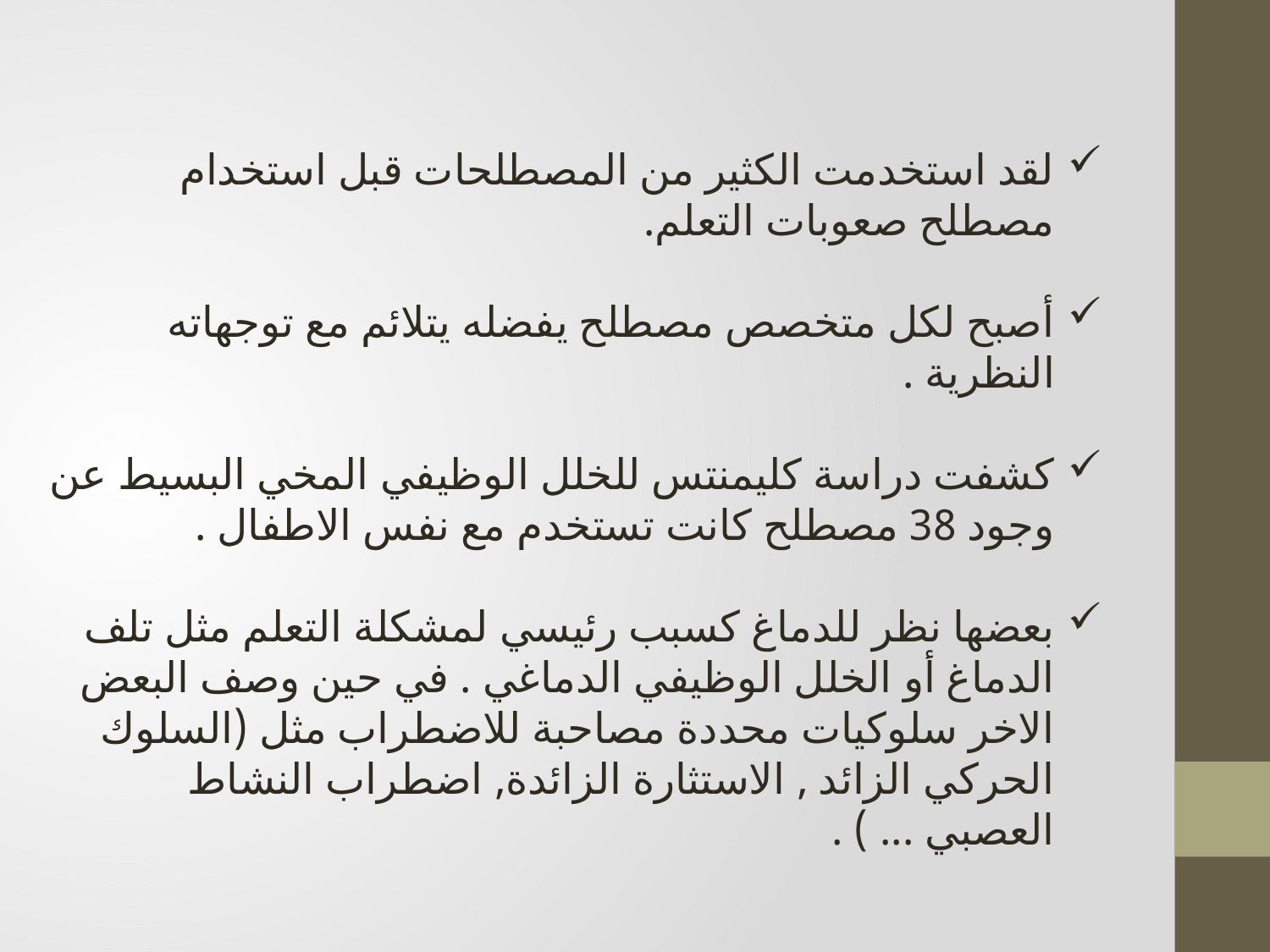

لقد استخدمت الكثير من المصطلحات قبل استخدام مصطلح صعوبات التعلم.

أصبح لكل متخصص مصطلح يفضله يتلائم مع توجهاته النظرية .

كشفت دراسة كليمنتس للخلل الوظيفي المخي البسيط عن وجود 38 مصطلح كانت تستخدم مع نفس الاطفال .

بعضها نظر للدماغ كسبب رئيسي لمشكلة التعلم مثل تلف الدماغ أو الخلل الوظيفي الدماغي . في حين وصف البعض الاخر سلوكيات محددة مصاحبة للاضطراب مثل (السلوك الحركي الزائد , الاستثارة الزائدة, اضطراب النشاط العصبي ... ) .